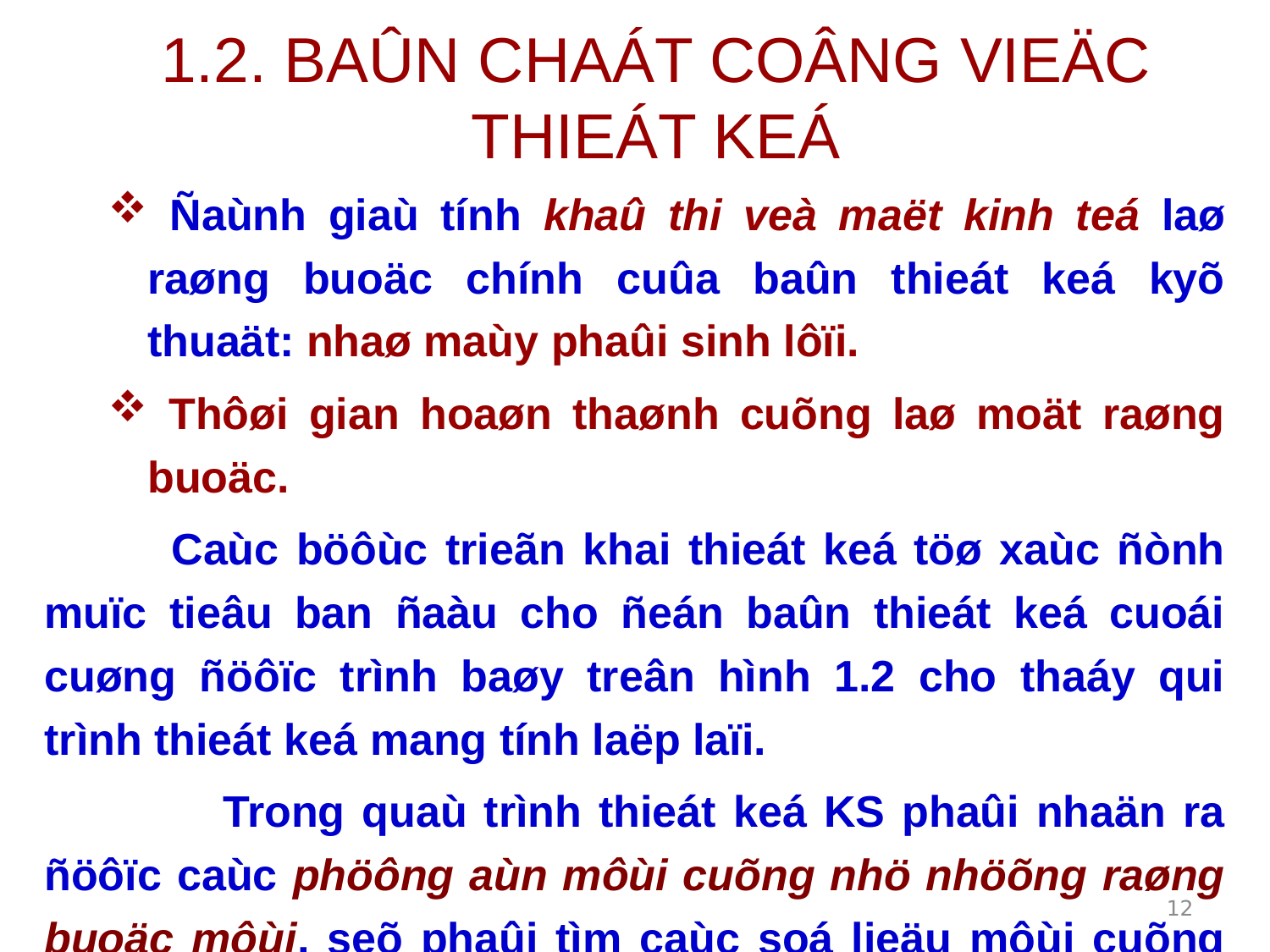

# 1.2. BAÛN CHAÁT COÂNG VIEÄC THIEÁT KEÁ
 Ñaùnh giaù tính khaû thi veà maët kinh teá laø raøng buoäc chính cuûa baûn thieát keá kyõ thuaät: nhaø maùy phaûi sinh lôïi.
 Thôøi gian hoaøn thaønh cuõng laø moät raøng buoäc.
	Caùc böôùc trieãn khai thieát keá töø xaùc ñònh muïc tieâu ban ñaàu cho ñeán baûn thieát keá cuoái cuøng ñöôïc trình baøy treân hình 1.2 cho thaáy qui trình thieát keá mang tính laëp laïi.
   Trong quaù trình thieát keá KS phaûi nhaän ra ñöôïc caùc phöông aùn môùi cuõng nhö nhöõng raøng buoäc môùi, seõ phaûi tìm caùc soá lieäu môùi cuõng nhö yù töôûng môùi vaø ñaùnh giaù caùc lôøi giaûi coù theå.
12